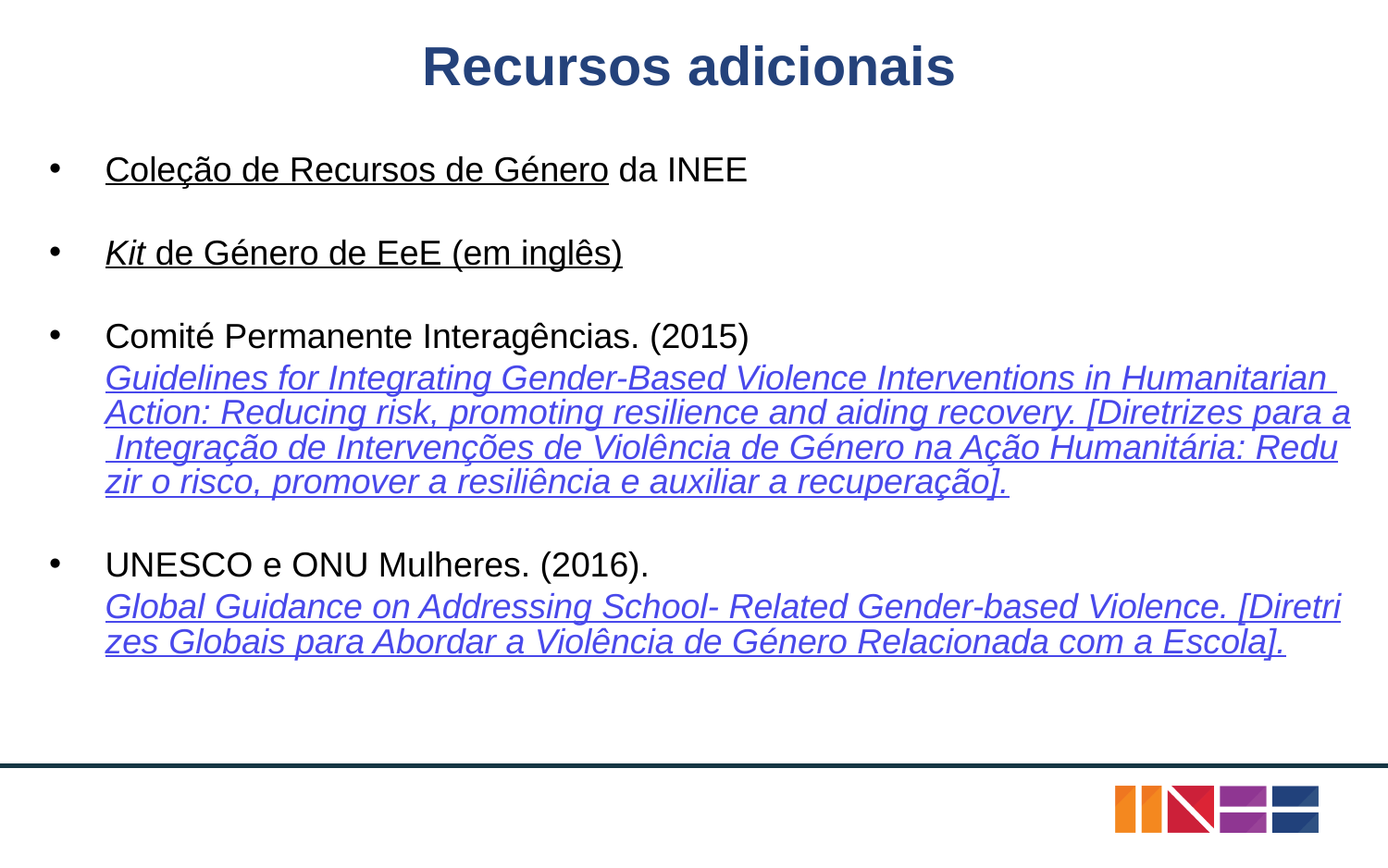

# Recursos adicionais
Coleção de Recursos de Género da INEE

Kit de Género de EeE (em inglês)

Comité Permanente Interagências. (2015) Guidelines for Integrating Gender-Based Violence Interventions in Humanitarian Action: Reducing risk, promoting resilience and aiding recovery. [Diretrizes para a Integração de Intervenções de Violência de Género na Ação Humanitária: Reduzir o risco, promover a resiliência e auxiliar a recuperação].

UNESCO e ONU Mulheres. (2016). Global Guidance on Addressing School- Related Gender-based Violence. [Diretrizes Globais para Abordar a Violência de Género Relacionada com a Escola].